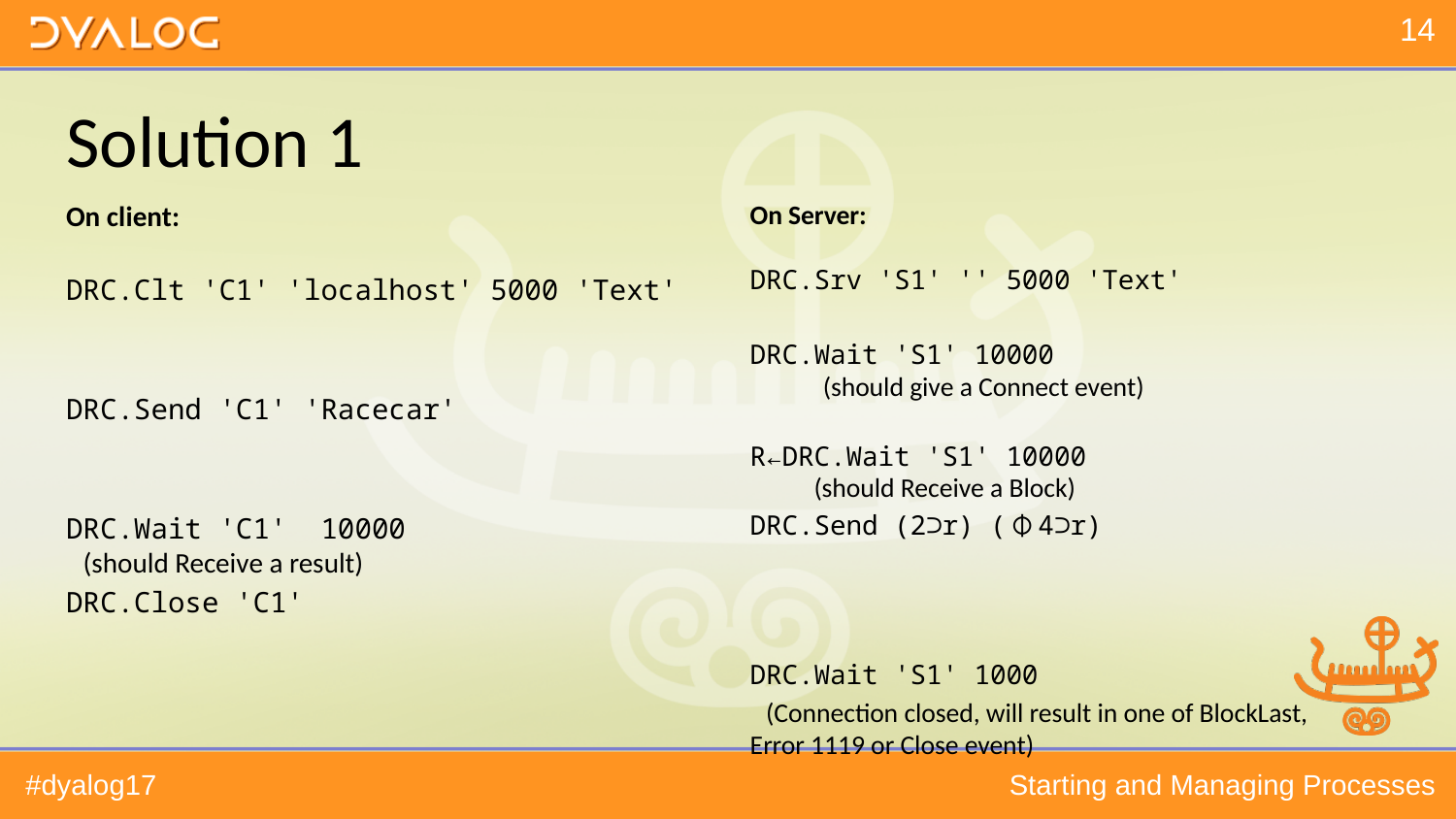

# Solution 1
On Server:
DRC.Srv 'S1' '' 5000 'Text'

DRC.Wait 'S1' 10000
            (should give a Connect event)
R←DRC.Wait 'S1' 10000
    (should Receive a Block)
DRC.Send (2⊃r) (⌽4⊃r)

DRC.Wait 'S1' 1000
 (Connection closed, will result in one of BlockLast,  Error 1119 or Close event)

On client:
DRC.Clt 'C1' 'localhost' 5000 'Text'

DRC.Send 'C1' 'Racecar'

DRC.Wait 'C1'  10000
 (should Receive a result)
DRC.Close 'C1'